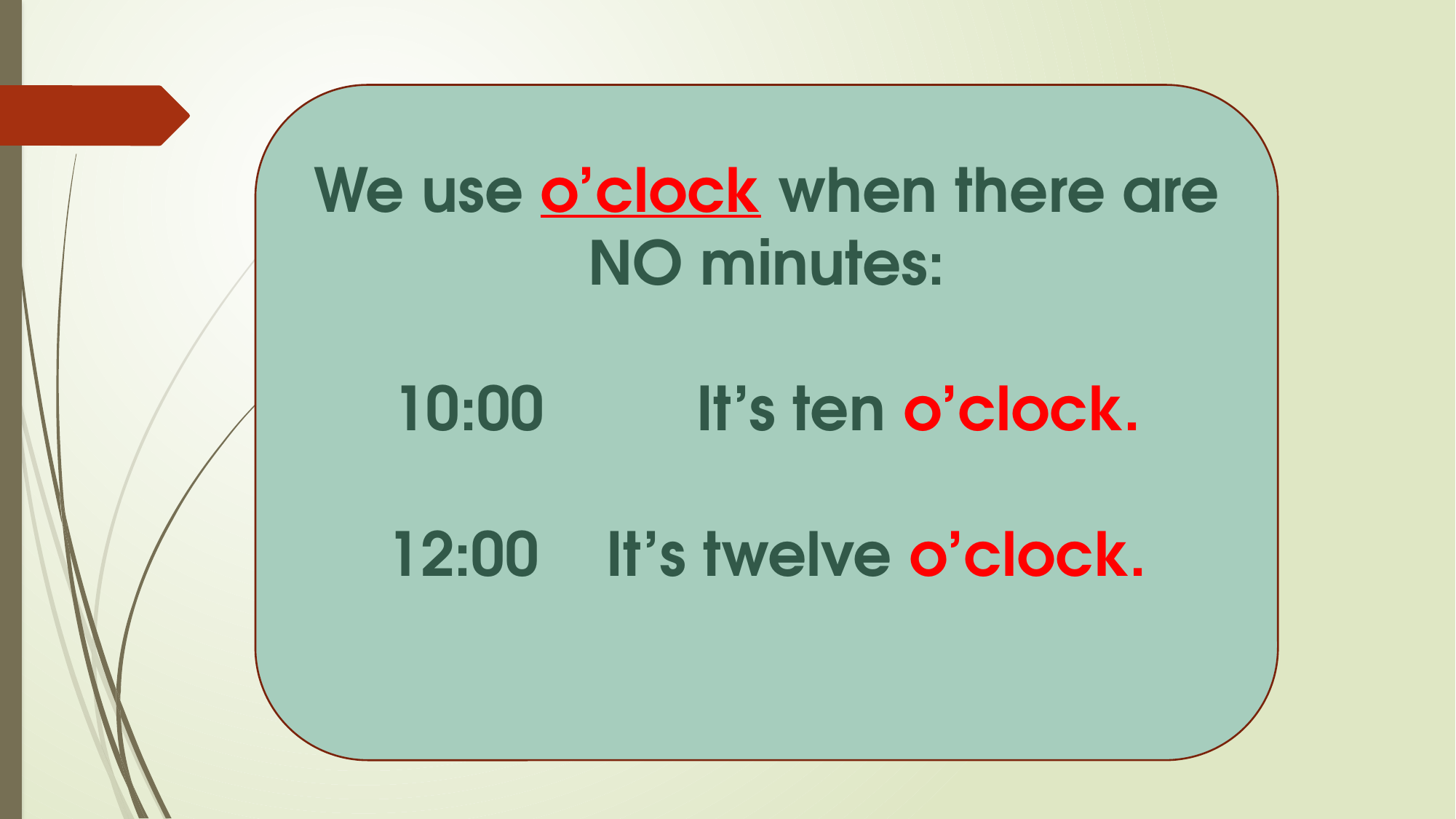

We use o’clock when there are NO minutes:

10:00         It’s ten o’clock.

12:00    It’s twelve o’clock.